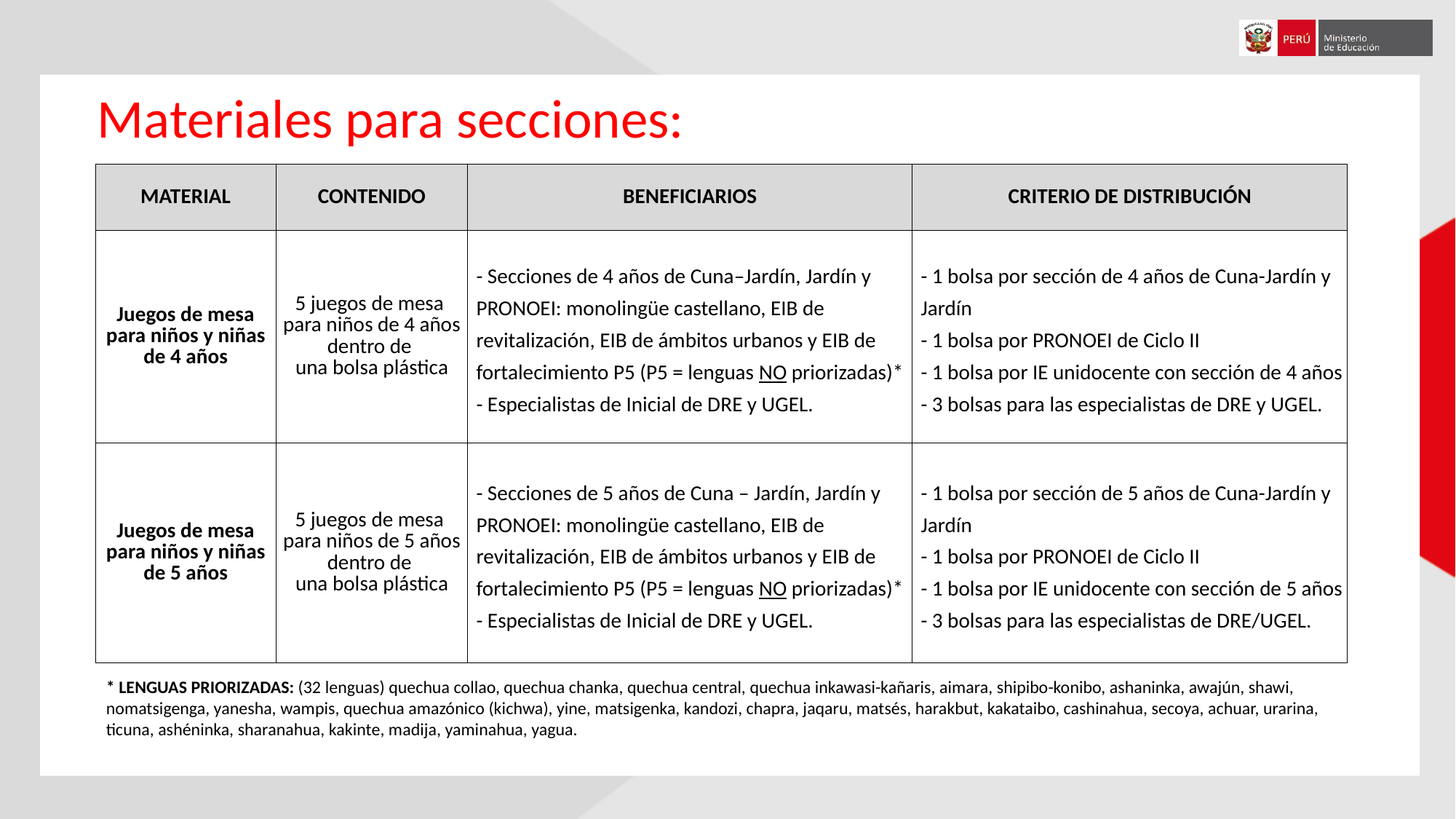

Materiales para secciones:
| MATERIAL | CONTENIDO | BENEFICIARIOS | CRITERIO DE DISTRIBUCIÓN |
| --- | --- | --- | --- |
| Juegos de mesa para niños y niñas de 4 años | 5 juegos de mesa para niños de 4 años dentro de una bolsa plástica | - Secciones de 4 años de Cuna–Jardín, Jardín y PRONOEI: monolingüe castellano, EIB de revitalización, EIB de ámbitos urbanos y EIB de fortalecimiento P5 (P5 = lenguas NO priorizadas)\* - Especialistas de Inicial de DRE y UGEL. | - 1 bolsa por sección de 4 años de Cuna-Jardín y Jardín - 1 bolsa por PRONOEI de Ciclo II - 1 bolsa por IE unidocente con sección de 4 años - 3 bolsas para las especialistas de DRE y UGEL. |
| Juegos de mesa para niños y niñas de 5 años | 5 juegos de mesa para niños de 5 años dentro de una bolsa plástica | - Secciones de 5 años de Cuna – Jardín, Jardín y PRONOEI: monolingüe castellano, EIB de revitalización, EIB de ámbitos urbanos y EIB de fortalecimiento P5 (P5 = lenguas NO priorizadas)\* - Especialistas de Inicial de DRE y UGEL. | - 1 bolsa por sección de 5 años de Cuna-Jardín y Jardín - 1 bolsa por PRONOEI de Ciclo II - 1 bolsa por IE unidocente con sección de 5 años - 3 bolsas para las especialistas de DRE/UGEL. |
* LENGUAS PRIORIZADAS: (32 lenguas) quechua collao, quechua chanka, quechua central, quechua inkawasi-kañaris, aimara, shipibo-konibo, ashaninka, awajún, shawi, nomatsigenga, yanesha, wampis, quechua amazónico (kichwa), yine, matsigenka, kandozi, chapra, jaqaru, matsés, harakbut, kakataibo, cashinahua, secoya, achuar, urarina, ticuna, ashéninka, sharanahua, kakinte, madija, yaminahua, yagua.